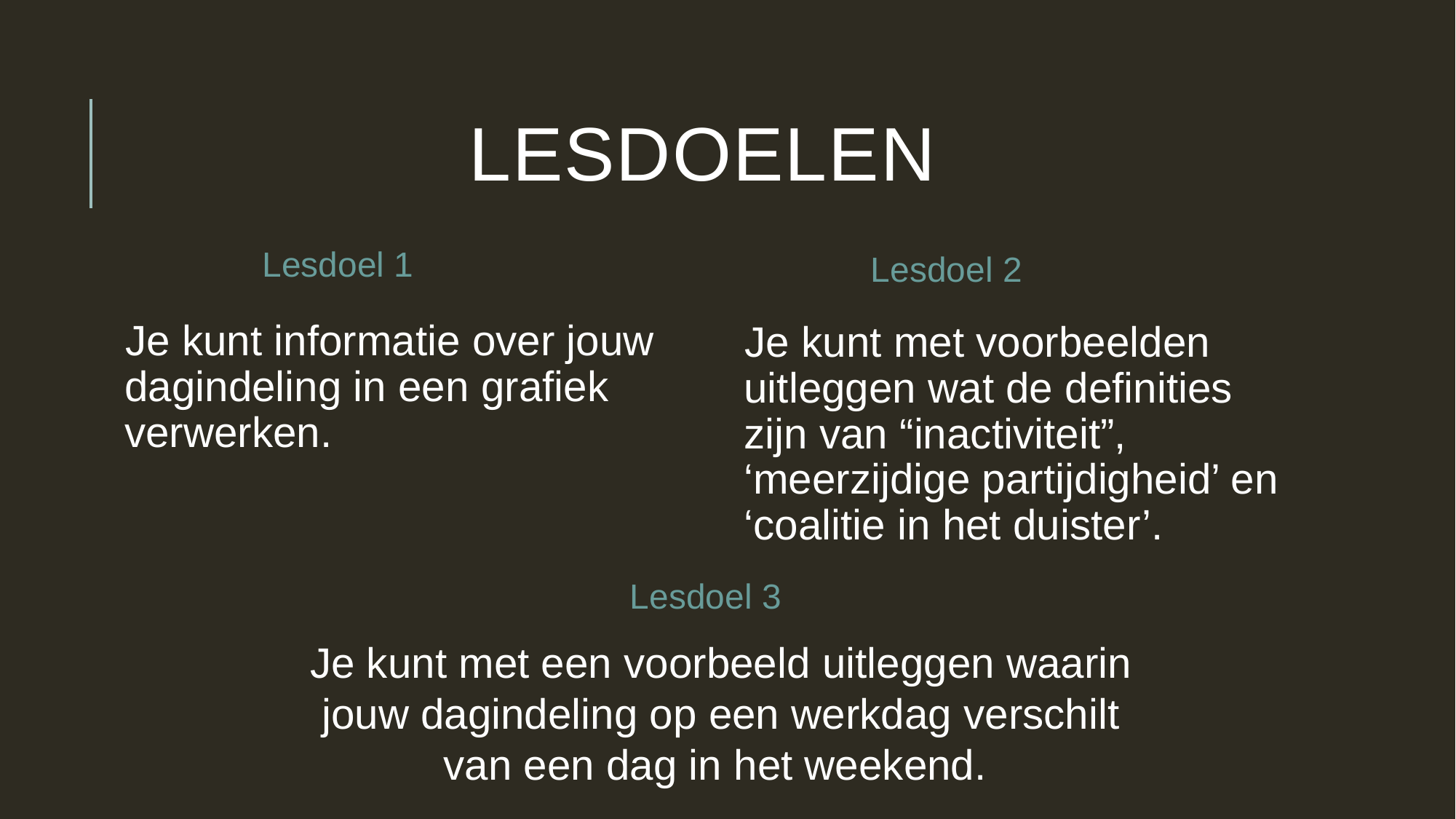

# Lesdoelen
Lesdoel 1
Lesdoel 2
Je kunt informatie over jouw dagindeling in een grafiek verwerken.
Je kunt met voorbeelden uitleggen wat de definities zijn van “inactiviteit”, ‘meerzijdige partijdigheid’ en ‘coalitie in het duister’.
Lesdoel 3
Je kunt met een voorbeeld uitleggen waarin jouw dagindeling op een werkdag verschilt van een dag in het weekend.